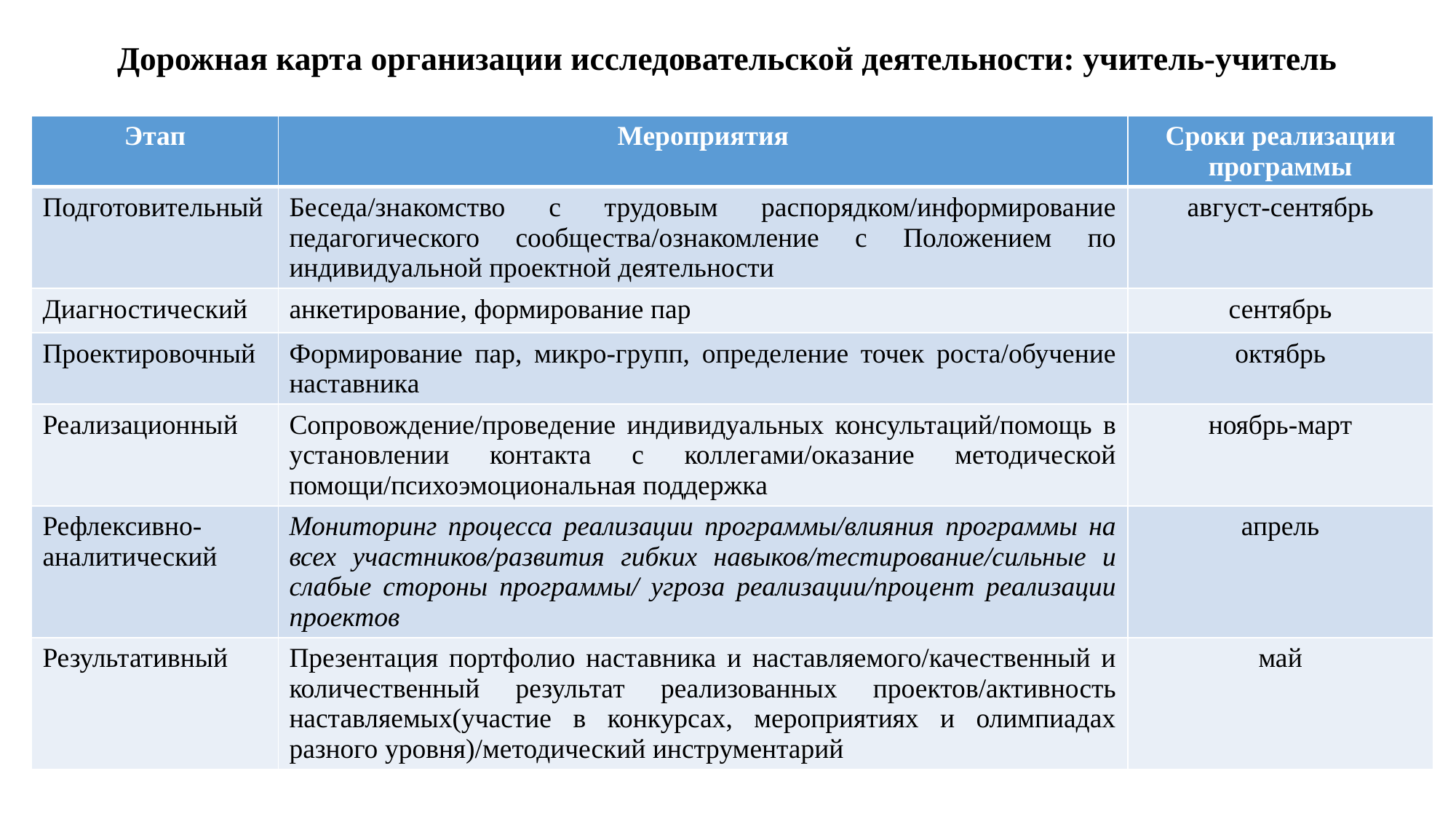

# Дорожная карта организации исследовательской деятельности: учитель-учитель
| Этап | Мероприятия | Сроки реализации программы |
| --- | --- | --- |
| Подготовительный | Беседа/знакомство с трудовым распорядком/информирование педагогического сообщества/ознакомление с Положением по индивидуальной проектной деятельности | август-сентябрь |
| Диагностический | анкетирование, формирование пар | сентябрь |
| Проектировочный | Формирование пар, микро-групп, определение точек роста/обучение наставника | октябрь |
| Реализационный | Сопровождение/проведение индивидуальных консультаций/помощь в установлении контакта с коллегами/оказание методической помощи/психоэмоциональная поддержка | ноябрь-март |
| Рефлексивно-аналитический | Мониторинг процесса реализации программы/влияния программы на всех участников/развития гибких навыков/тестирование/сильные и слабые стороны программы/ угроза реализации/процент реализации проектов | апрель |
| Результативный | Презентация портфолио наставника и наставляемого/качественный и количественный результат реализованных проектов/активность наставляемых(участие в конкурсах, мероприятиях и олимпиадах разного уровня)/методический инструментарий | май |